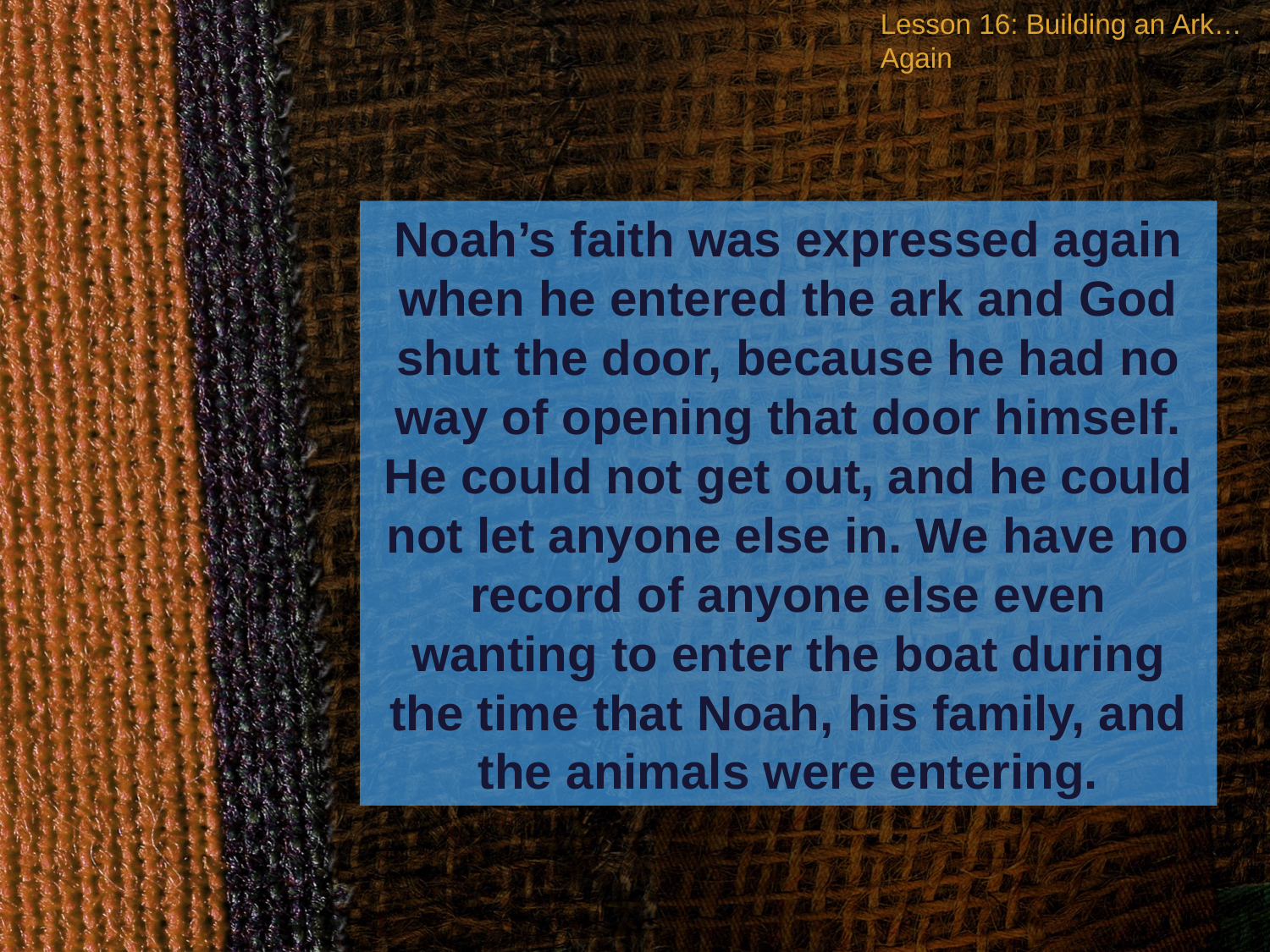

Lesson 16: Building an Ark…Again
Noah’s faith was expressed again when he entered the ark and God shut the door, because he had no way of opening that door himself. He could not get out, and he could not let anyone else in. We have no record of anyone else even wanting to enter the boat during the time that Noah, his family, and the animals were entering.